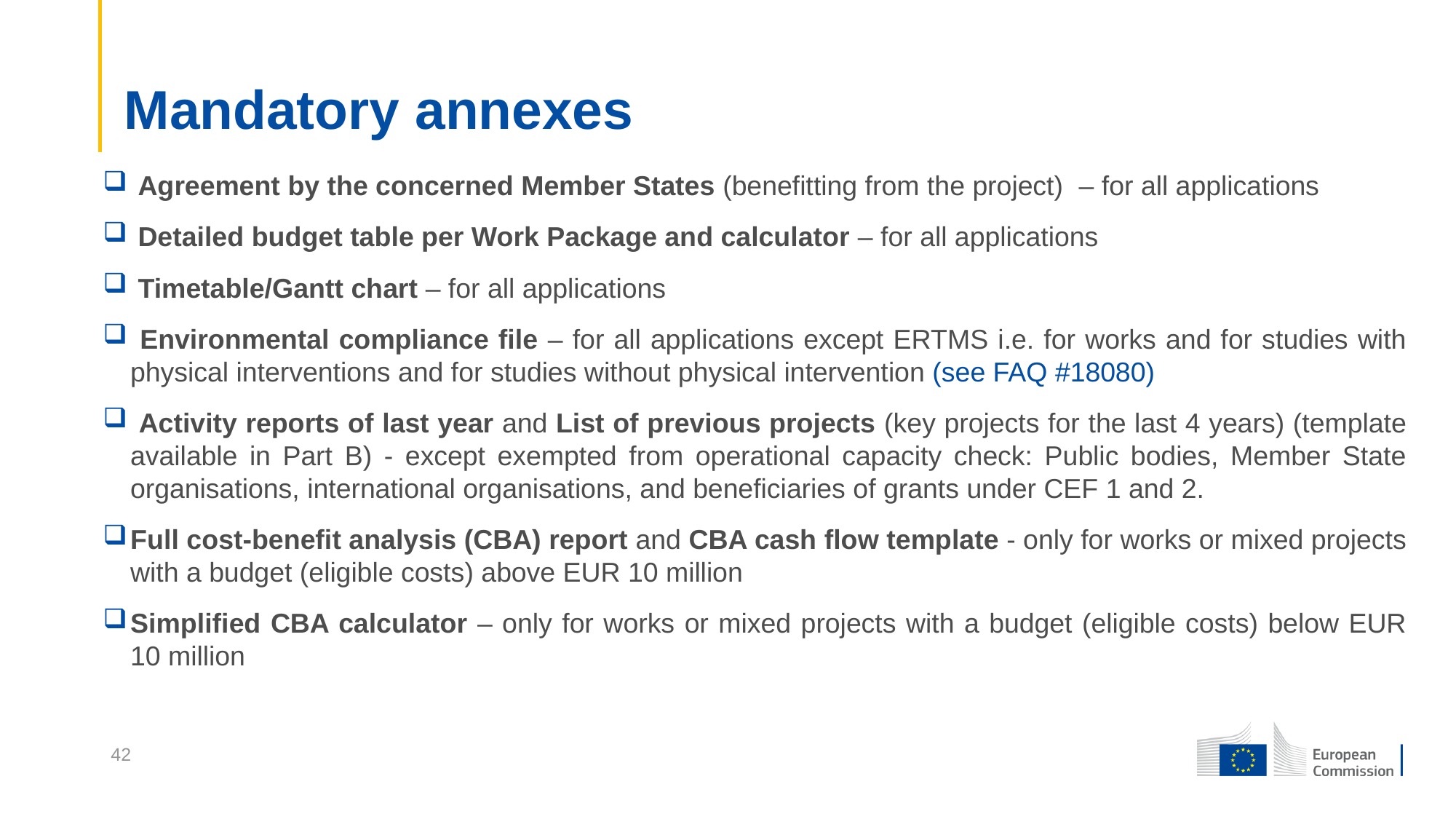

# Mandatory annexes
 Agreement by the concerned Member States (benefitting from the project)  – for all applications
 Detailed budget table per Work Package and calculator – for all applications
 Timetable/Gantt chart – for all applications
 Environmental compliance file – for all applications except ERTMS i.e. for works and for studies with physical interventions and for studies without physical intervention (see FAQ #18080)
 Activity reports of last year and List of previous projects (key projects for the last 4 years) (template available in Part B) - except exempted from operational capacity check: Public bodies, Member State organisations, international organisations, and beneficiaries of grants under CEF 1 and 2.
Full cost-benefit analysis (CBA) report and CBA cash flow template - only for works or mixed projects with a budget (eligible costs) above EUR 10 million
Simplified CBA calculator – only for works or mixed projects with a budget (eligible costs) below EUR 10 million
42